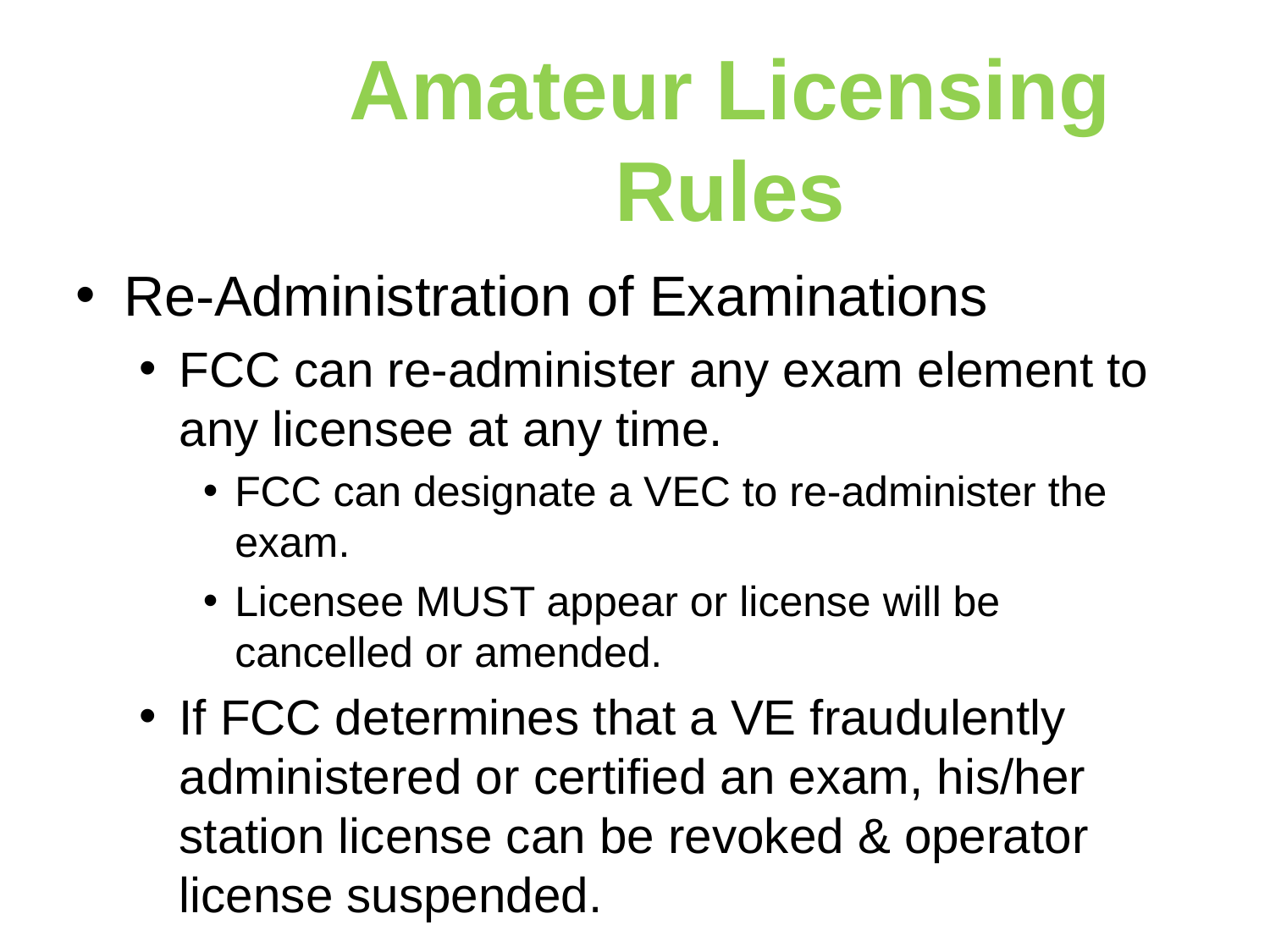

Amateur Licensing Rules
Re-Administration of Examinations
FCC can re-administer any exam element to any licensee at any time.
FCC can designate a VEC to re-administer the exam.
Licensee MUST appear or license will be cancelled or amended.
If FCC determines that a VE fraudulently administered or certified an exam, his/her station license can be revoked & operator license suspended.